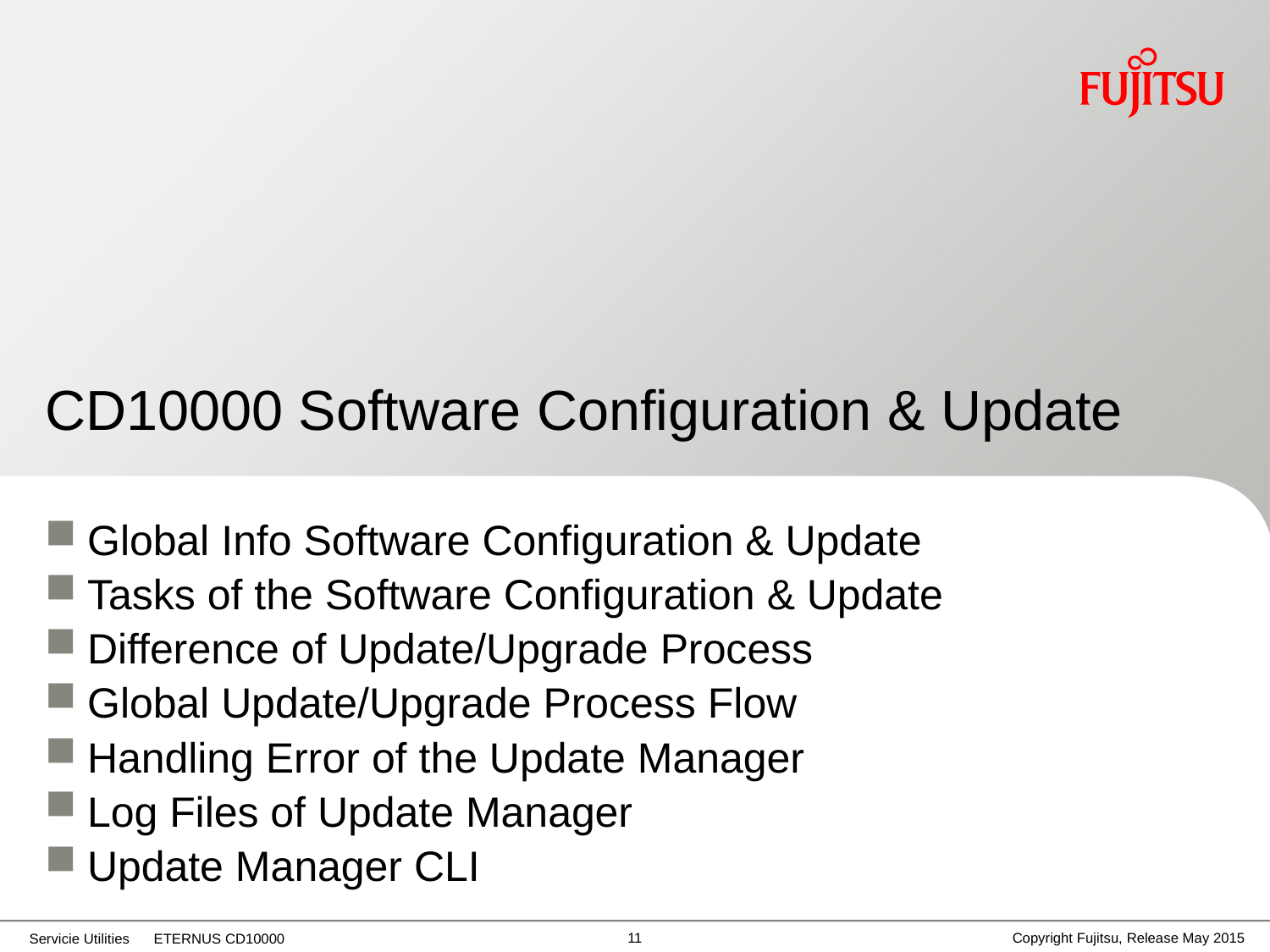

# CD10000 Software Configuration & Update
Global Info Software Configuration & Update
Tasks of the Software Configuration & Update
Difference of Update/Upgrade Process
Global Update/Upgrade Process Flow
Handling Error of the Update Manager
Log Files of Update Manager
Update Manager CLI
11
Copyright Fujitsu, Release May 2015
Servicie Utilities      ETERNUS CD10000